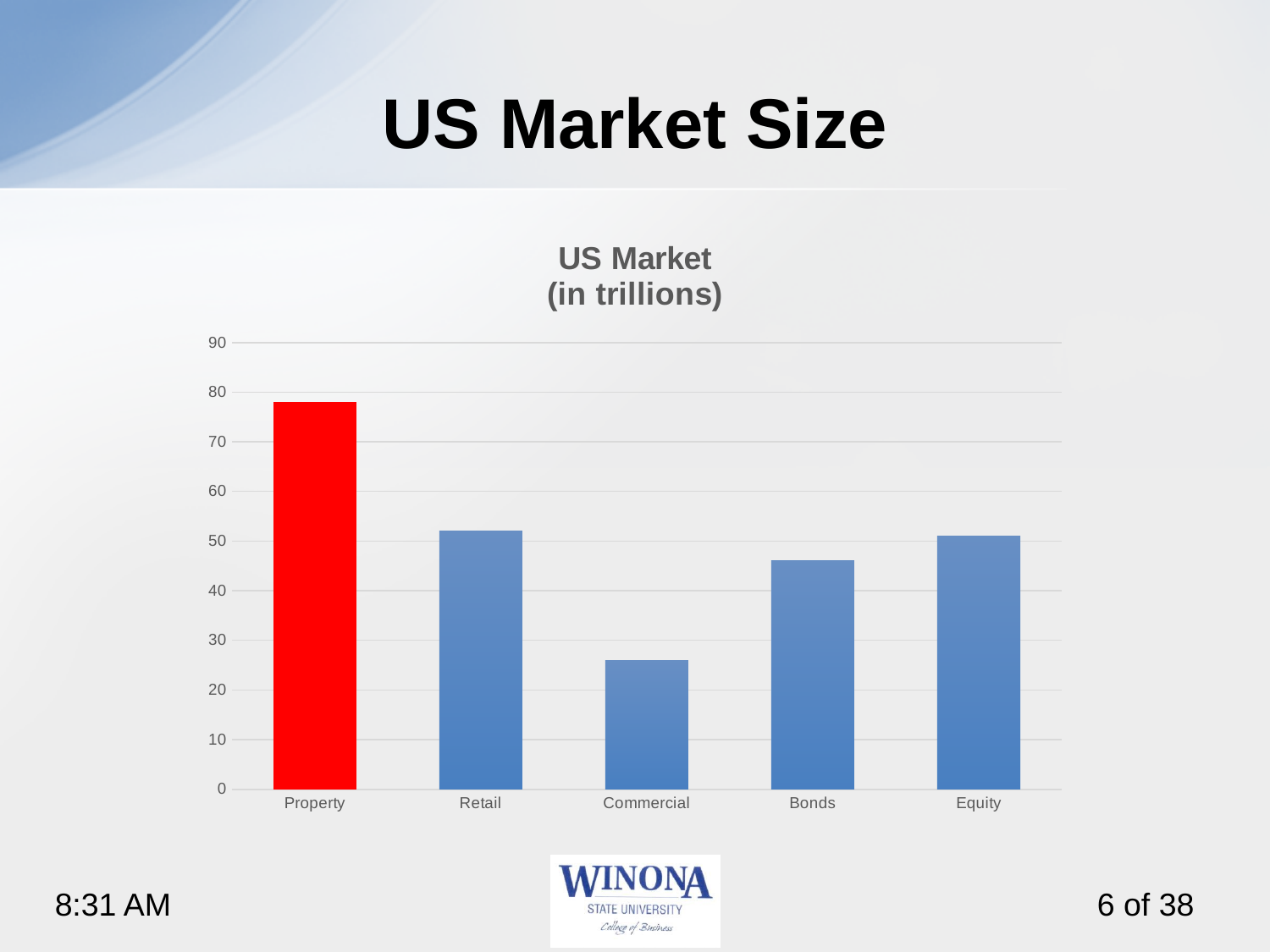

# US Market Size

### Chart: US Market
(in trillions)

| Category |  |
|---|---|
| Property | 78.0 |
| Retail | 52.0 |
| Commercial | 26.0 |
| Bonds | 46.0 |
| Equity | 51.0 |